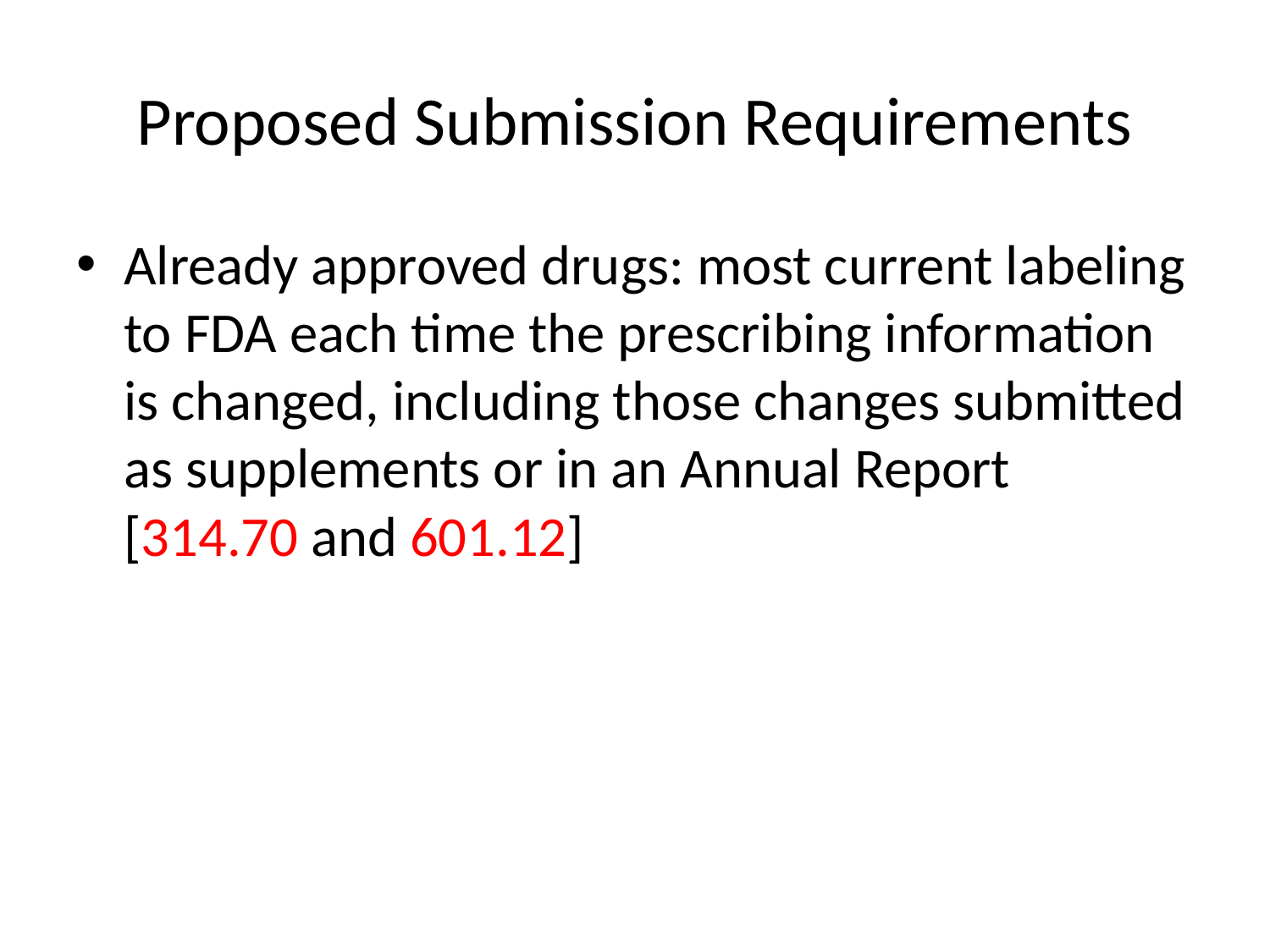

# Proposed Submission Requirements
Already approved drugs: most current labeling to FDA each time the prescribing information is changed, including those changes submitted as supplements or in an Annual Report [314.70 and 601.12]